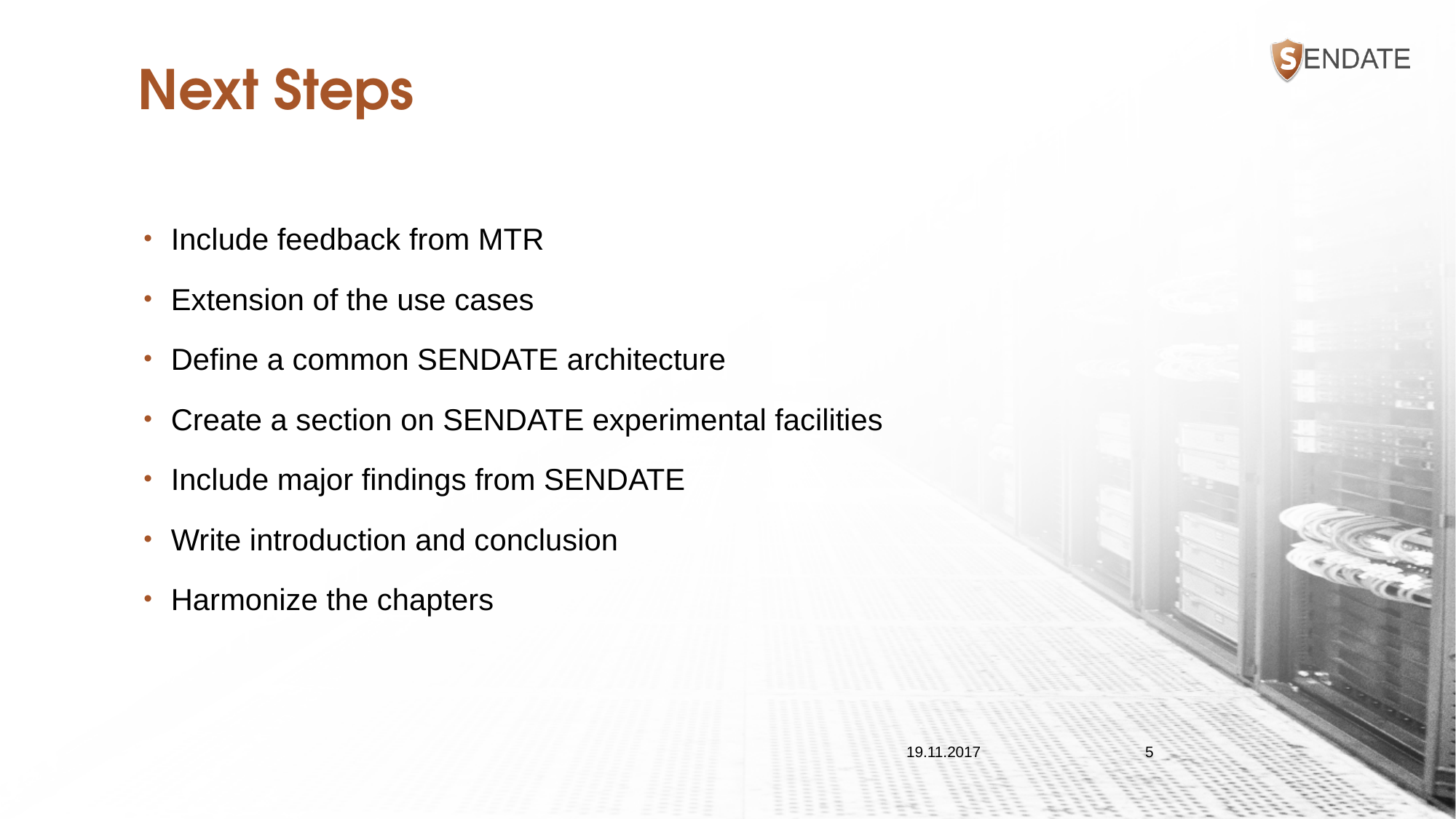

# Next Steps
Include feedback from MTR
Extension of the use cases
Define a common SENDATE architecture
Create a section on SENDATE experimental facilities
Include major findings from SENDATE
Write introduction and conclusion
Harmonize the chapters
19.11.2017
5